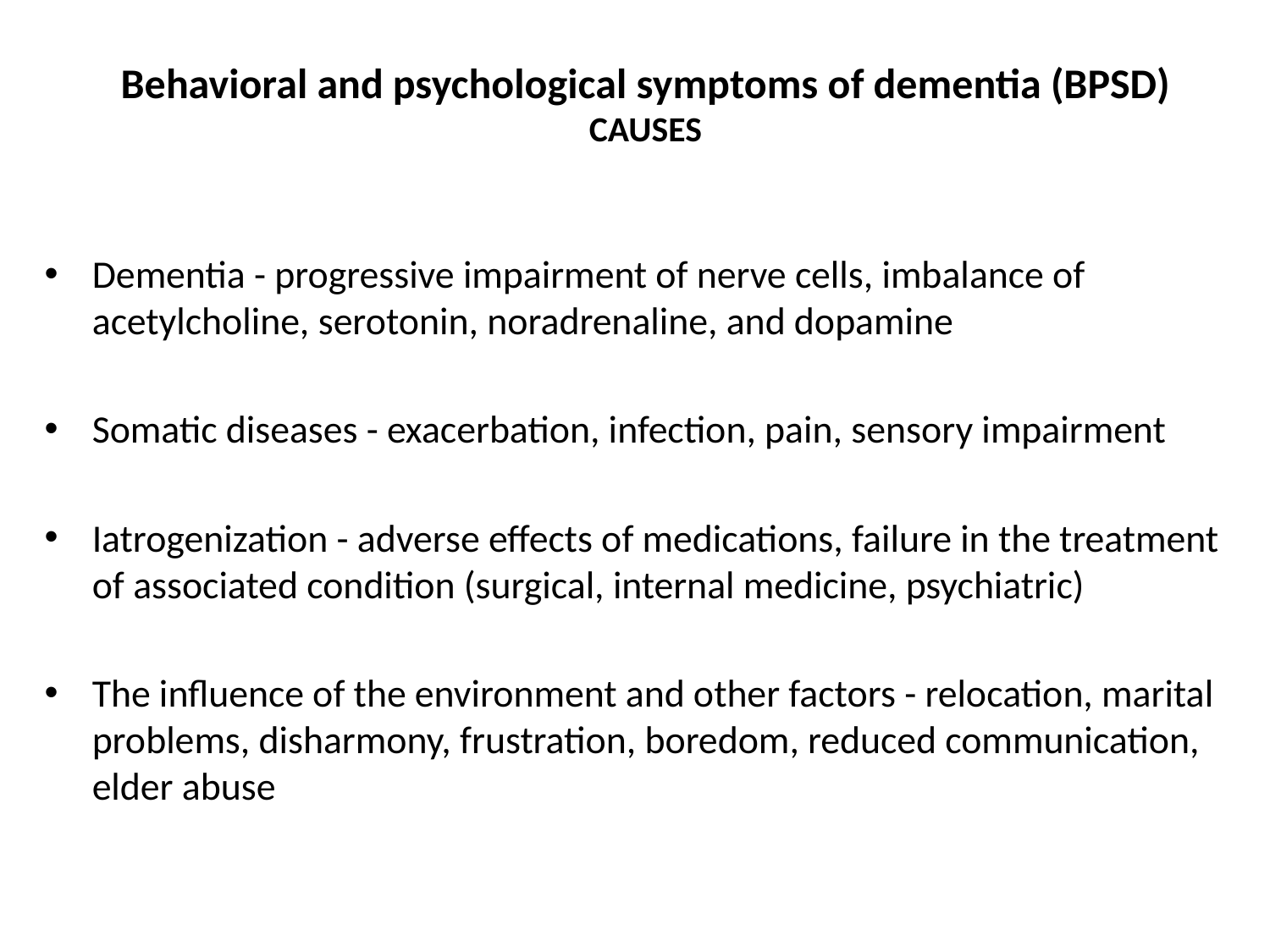

# Behavioral and psychological symptoms of dementia (BPSD) CAUSES
Dementia - progressive impairment of nerve cells, imbalance of acetylcholine, serotonin, noradrenaline, and dopamine

Somatic diseases - exacerbation, infection, pain, sensory impairment

Iatrogenization - adverse effects of medications, failure in the treatment of associated condition (surgical, internal medicine, psychiatric)

The influence of the environment and other factors - relocation, marital problems, disharmony, frustration, boredom, reduced communication, elder abuse